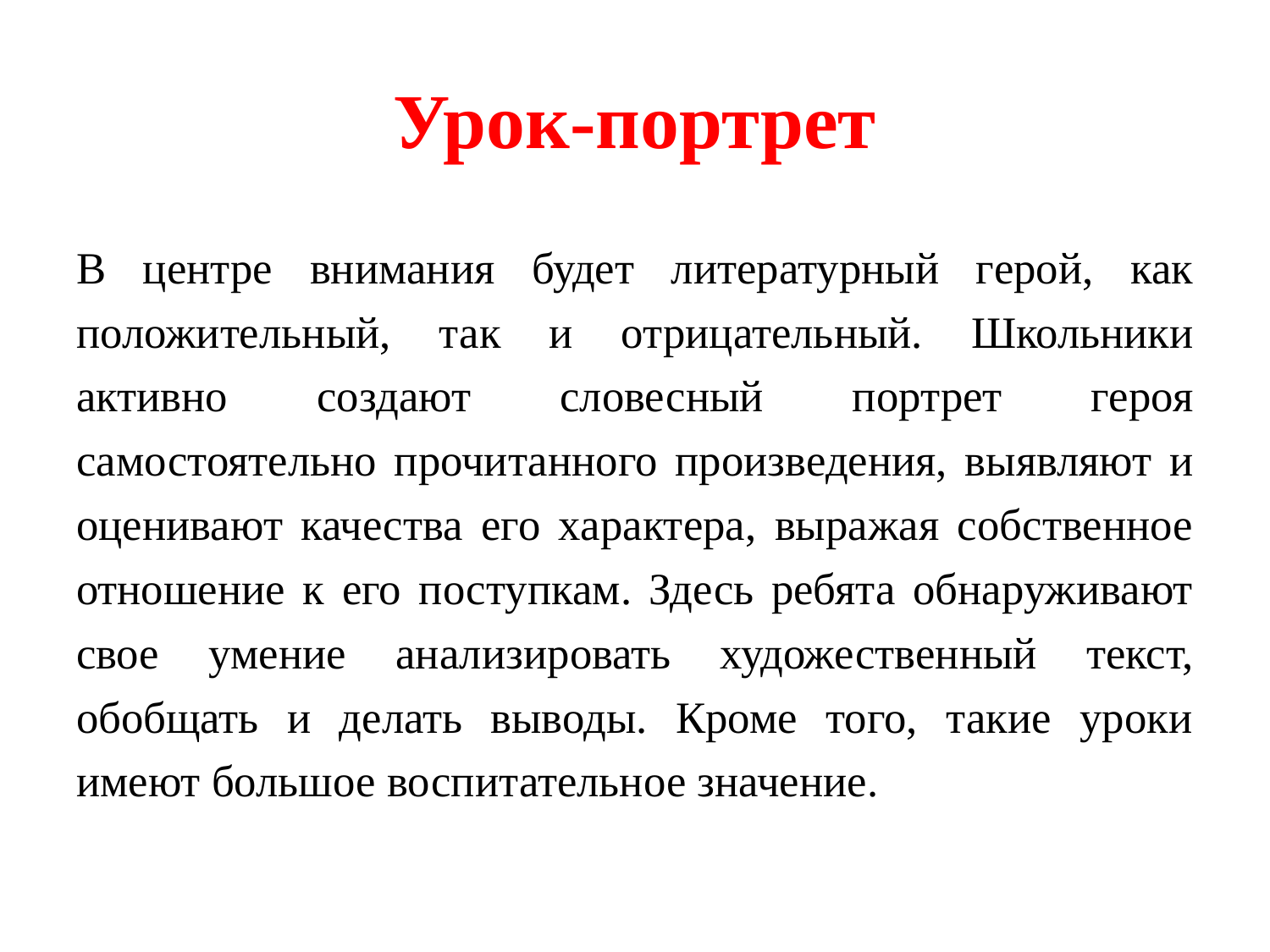

# Урок-портрет
В центре внимания будет литературный герой, как положительный, так и отрицательный. Школьники активно создают словесный портрет героя самостоятельно прочитанного произведения, выявляют и оценивают качества его характера, выражая собственное отношение к его поступкам. Здесь ребята обнаруживают свое умение анализировать художественный текст, обобщать и делать выводы. Кроме того, такие уроки имеют большое воспитательное значение.